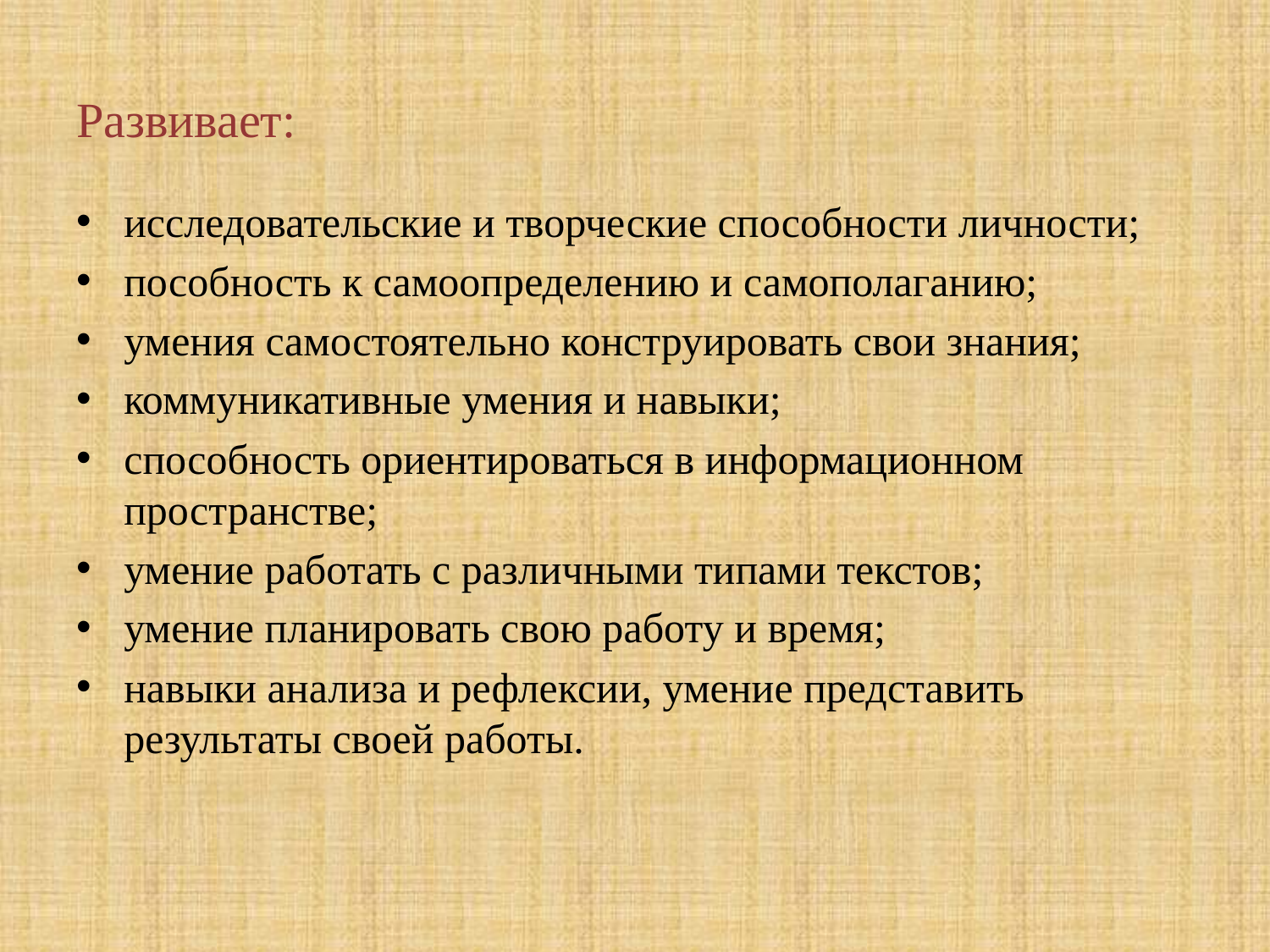

# Развивает:
исследовательские и творческие способности личности;
пособность к самоопределению и самополаганию;
умения самостоятельно конструировать свои знания;
коммуникативные умения и навыки;
способность ориентироваться в информационном пространстве;
умение работать с различными типами текстов;
умение планировать свою работу и время;
навыки анализа и рефлексии, умение представить результаты своей работы.